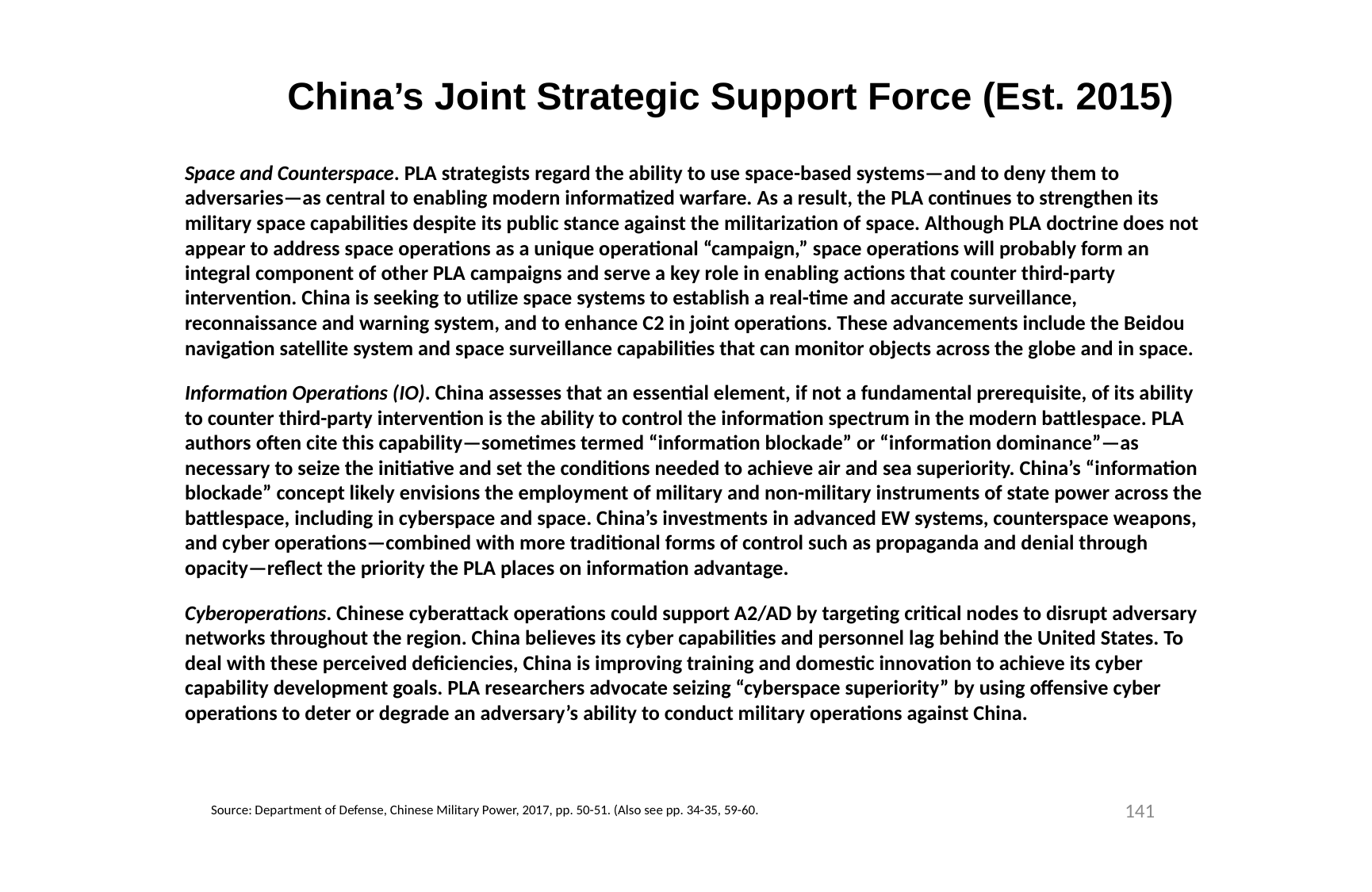

China’s Joint Strategic Support Force (Est. 2015)

Space and Counterspace. PLA strategists regard the ability to use space-based systems—and to deny them to adversaries—as central to enabling modern informatized warfare. As a result, the PLA continues to strengthen its military space capabilities despite its public stance against the militarization of space. Although PLA doctrine does not appear to address space operations as a unique operational “campaign,” space operations will probably form an integral component of other PLA campaigns and serve a key role in enabling actions that counter third-party intervention. China is seeking to utilize space systems to establish a real-time and accurate surveillance, reconnaissance and warning system, and to enhance C2 in joint operations. These advancements include the Beidou navigation satellite system and space surveillance capabilities that can monitor objects across the globe and in space.
Information Operations (IO). China assesses that an essential element, if not a fundamental prerequisite, of its ability to counter third-party intervention is the ability to control the information spectrum in the modern battlespace. PLA authors often cite this capability—sometimes termed “information blockade” or “information dominance”—as necessary to seize the initiative and set the conditions needed to achieve air and sea superiority. China’s “information blockade” concept likely envisions the employment of military and non-military instruments of state power across the battlespace, including in cyberspace and space. China’s investments in advanced EW systems, counterspace weapons, and cyber operations—combined with more traditional forms of control such as propaganda and denial through opacity—reflect the priority the PLA places on information advantage.
Cyberoperations. Chinese cyberattack operations could support A2/AD by targeting critical nodes to disrupt adversary networks throughout the region. China believes its cyber capabilities and personnel lag behind the United States. To deal with these perceived deficiencies, China is improving training and domestic innovation to achieve its cyber capability development goals. PLA researchers advocate seizing “cyberspace superiority” by using offensive cyber operations to deter or degrade an adversary’s ability to conduct military operations against China.

141

Source: Department of Defense, Chinese Military Power, 2017, pp. 50-51. (Also see pp. 34-35, 59-60.